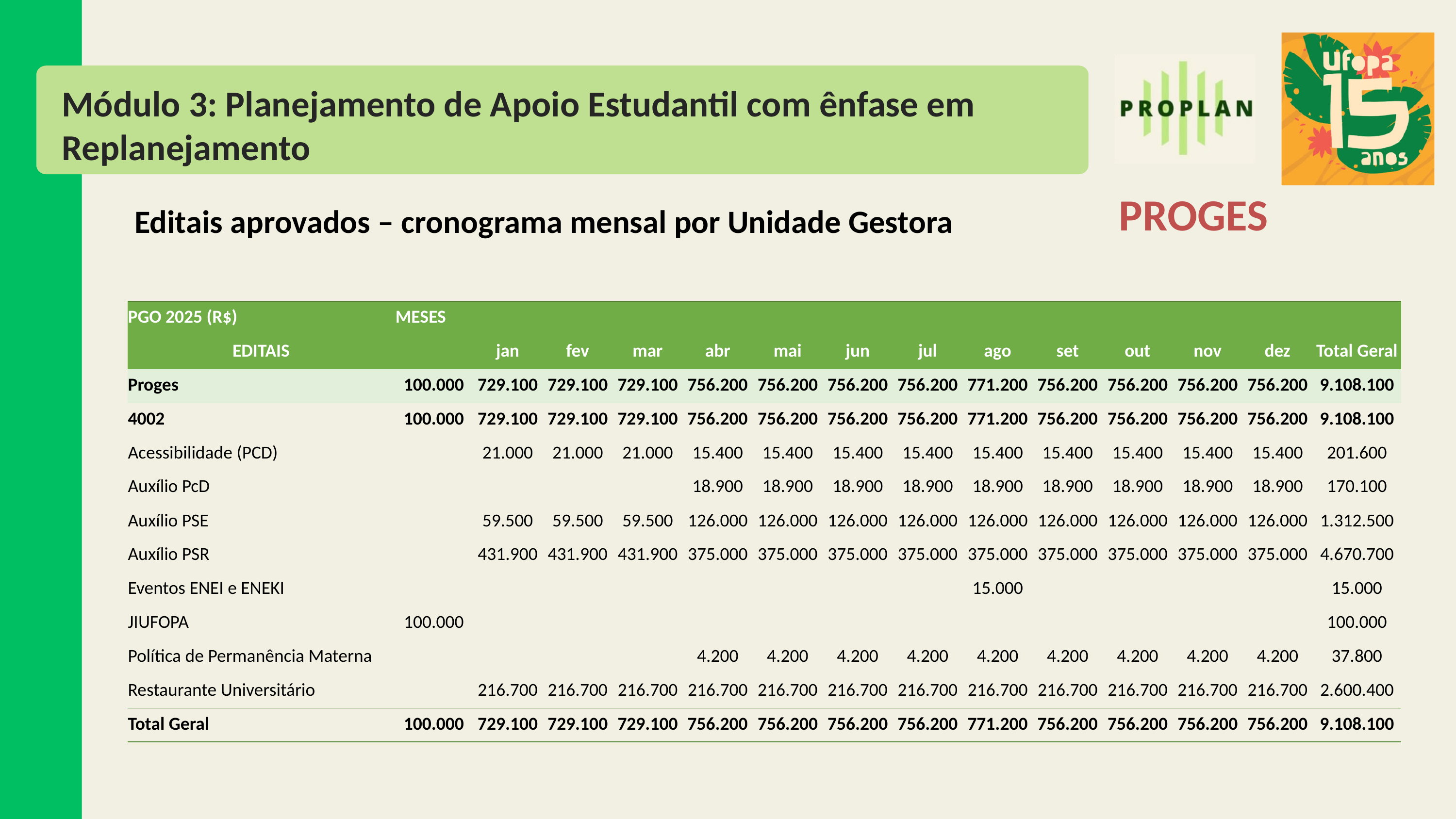

Módulo 3: Planejamento de Apoio Estudantil com ênfase em Replanejamento
PROGES
Editais aprovados – cronograma mensal por Unidade Gestora
| PGO 2025 (R$) | MESES |  |  |  |  |  |  |  |  |  |  |  |  |  |
| --- | --- | --- | --- | --- | --- | --- | --- | --- | --- | --- | --- | --- | --- | --- |
| EDITAIS |  | jan | fev | mar | abr | mai | jun | jul | ago | set | out | nov | dez | Total Geral |
| Proges | 100.000 | 729.100 | 729.100 | 729.100 | 756.200 | 756.200 | 756.200 | 756.200 | 771.200 | 756.200 | 756.200 | 756.200 | 756.200 | 9.108.100 |
| 4002 | 100.000 | 729.100 | 729.100 | 729.100 | 756.200 | 756.200 | 756.200 | 756.200 | 771.200 | 756.200 | 756.200 | 756.200 | 756.200 | 9.108.100 |
| Acessibilidade (PCD) |  | 21.000 | 21.000 | 21.000 | 15.400 | 15.400 | 15.400 | 15.400 | 15.400 | 15.400 | 15.400 | 15.400 | 15.400 | 201.600 |
| Auxílio PcD |  |  |  |  | 18.900 | 18.900 | 18.900 | 18.900 | 18.900 | 18.900 | 18.900 | 18.900 | 18.900 | 170.100 |
| Auxílio PSE |  | 59.500 | 59.500 | 59.500 | 126.000 | 126.000 | 126.000 | 126.000 | 126.000 | 126.000 | 126.000 | 126.000 | 126.000 | 1.312.500 |
| Auxílio PSR |  | 431.900 | 431.900 | 431.900 | 375.000 | 375.000 | 375.000 | 375.000 | 375.000 | 375.000 | 375.000 | 375.000 | 375.000 | 4.670.700 |
| Eventos ENEI e ENEKI |  |  |  |  |  |  |  |  | 15.000 |  |  |  |  | 15.000 |
| JIUFOPA | 100.000 |  |  |  |  |  |  |  |  |  |  |  |  | 100.000 |
| Política de Permanência Materna |  |  |  |  | 4.200 | 4.200 | 4.200 | 4.200 | 4.200 | 4.200 | 4.200 | 4.200 | 4.200 | 37.800 |
| Restaurante Universitário |  | 216.700 | 216.700 | 216.700 | 216.700 | 216.700 | 216.700 | 216.700 | 216.700 | 216.700 | 216.700 | 216.700 | 216.700 | 2.600.400 |
| Total Geral | 100.000 | 729.100 | 729.100 | 729.100 | 756.200 | 756.200 | 756.200 | 756.200 | 771.200 | 756.200 | 756.200 | 756.200 | 756.200 | 9.108.100 |